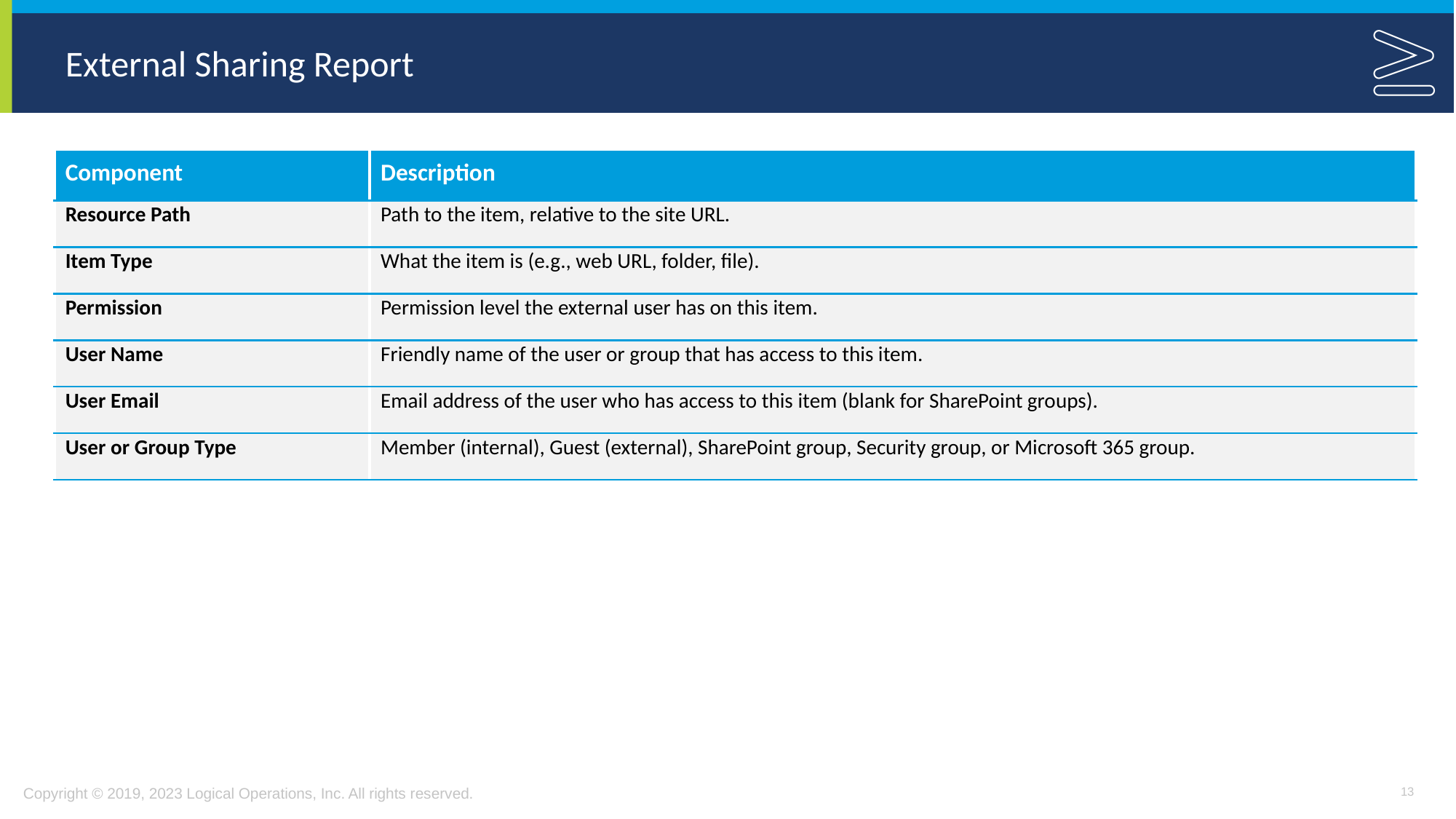

# External Sharing Report
| Component | Description |
| --- | --- |
| Resource Path | Path to the item, relative to the site URL. |
| Item Type | What the item is (e.g., web URL, folder, file). |
| Permission | Permission level the external user has on this item. |
| User Name | Friendly name of the user or group that has access to this item. |
| User Email | Email address of the user who has access to this item (blank for SharePoint groups). |
| User or Group Type | Member (internal), Guest (external), SharePoint group, Security group, or Microsoft 365 group. |
13